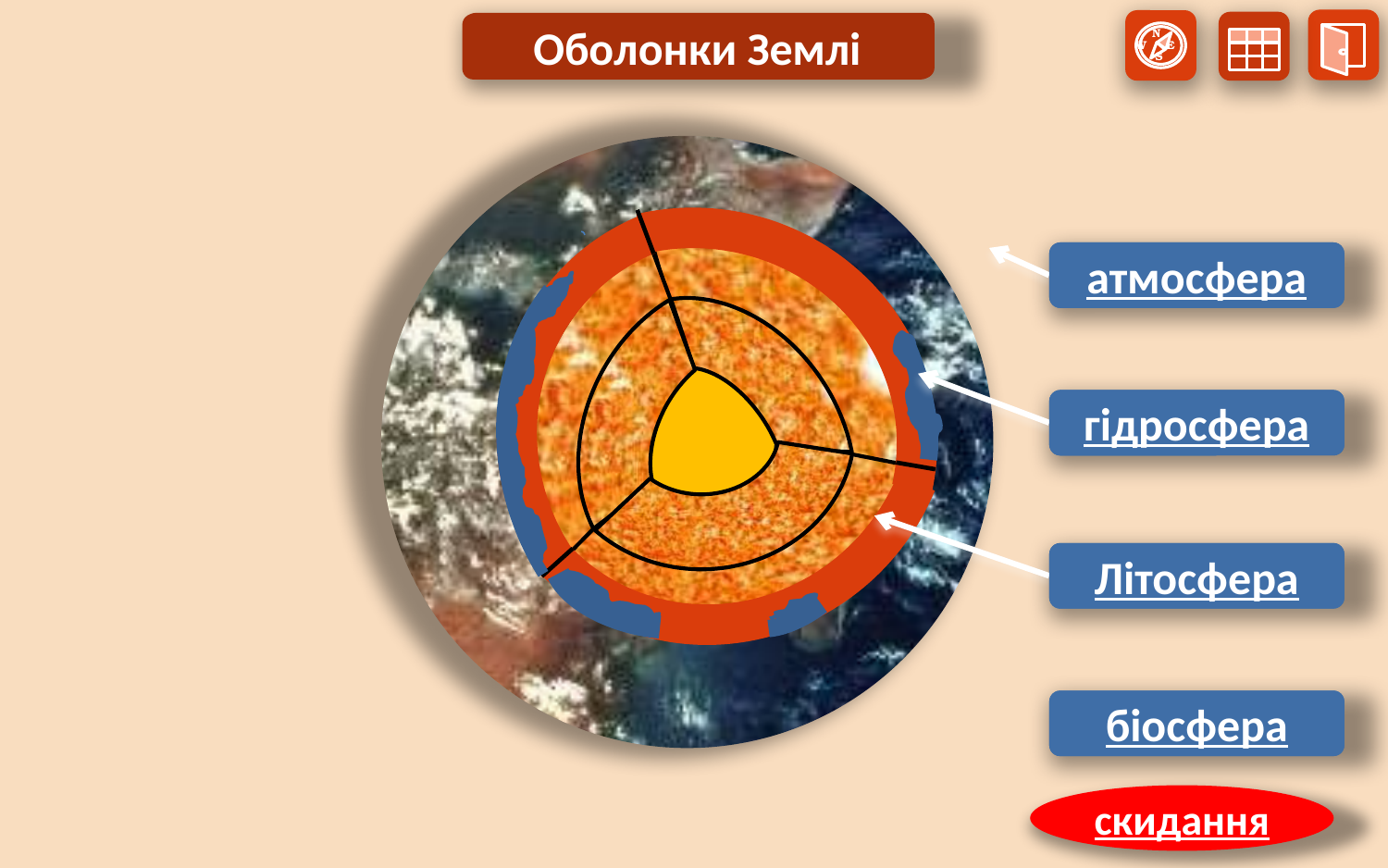

Оболонки Землі
Оболонки Землі

1
атмосфера

2
гідросфера
3
Літосфера
4
біосфера
скидання